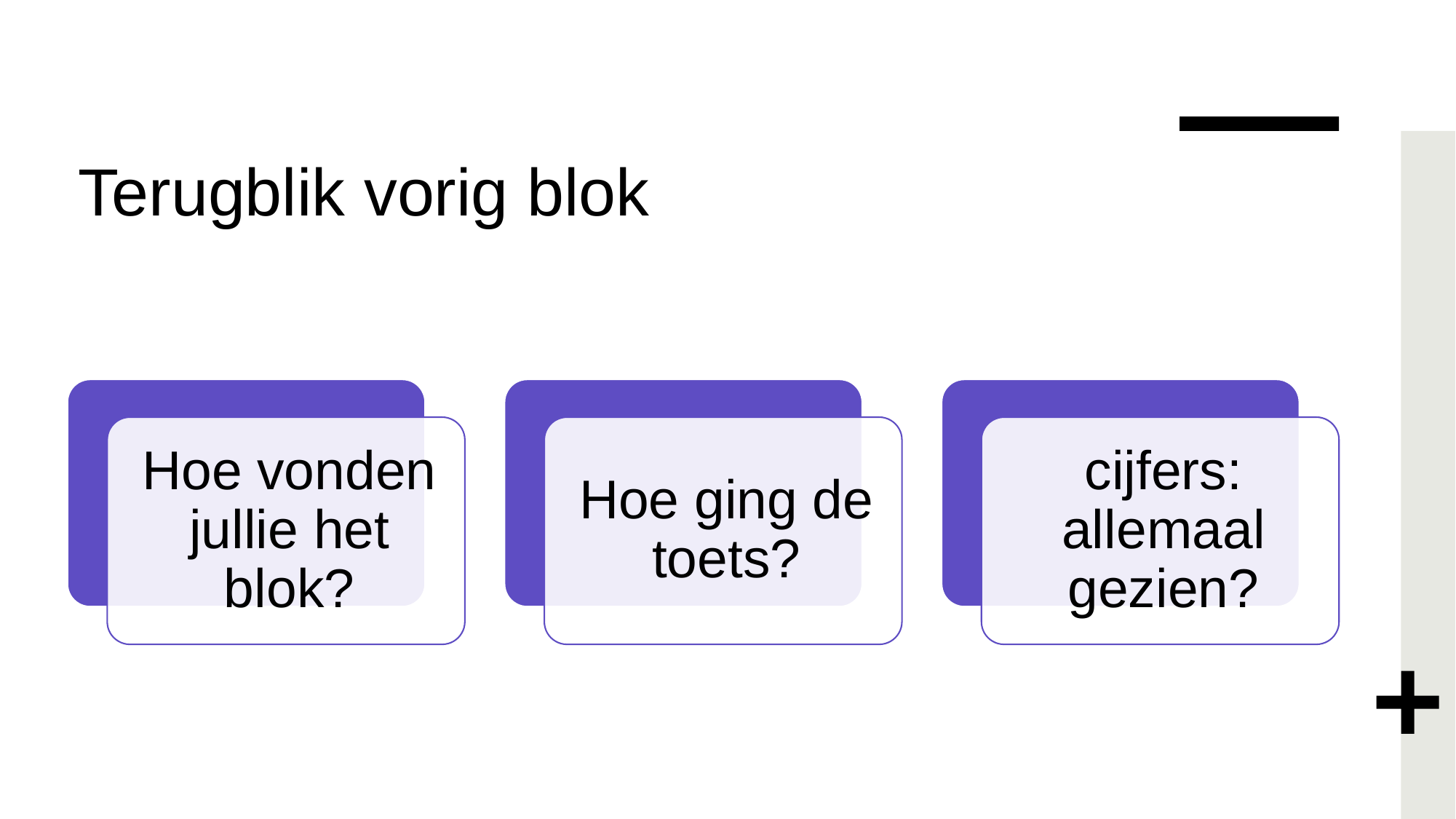

# Terugblik vorig blok
Hoe vonden jullie het blok?
Hoe ging de toets?
cijfers: allemaal gezien?